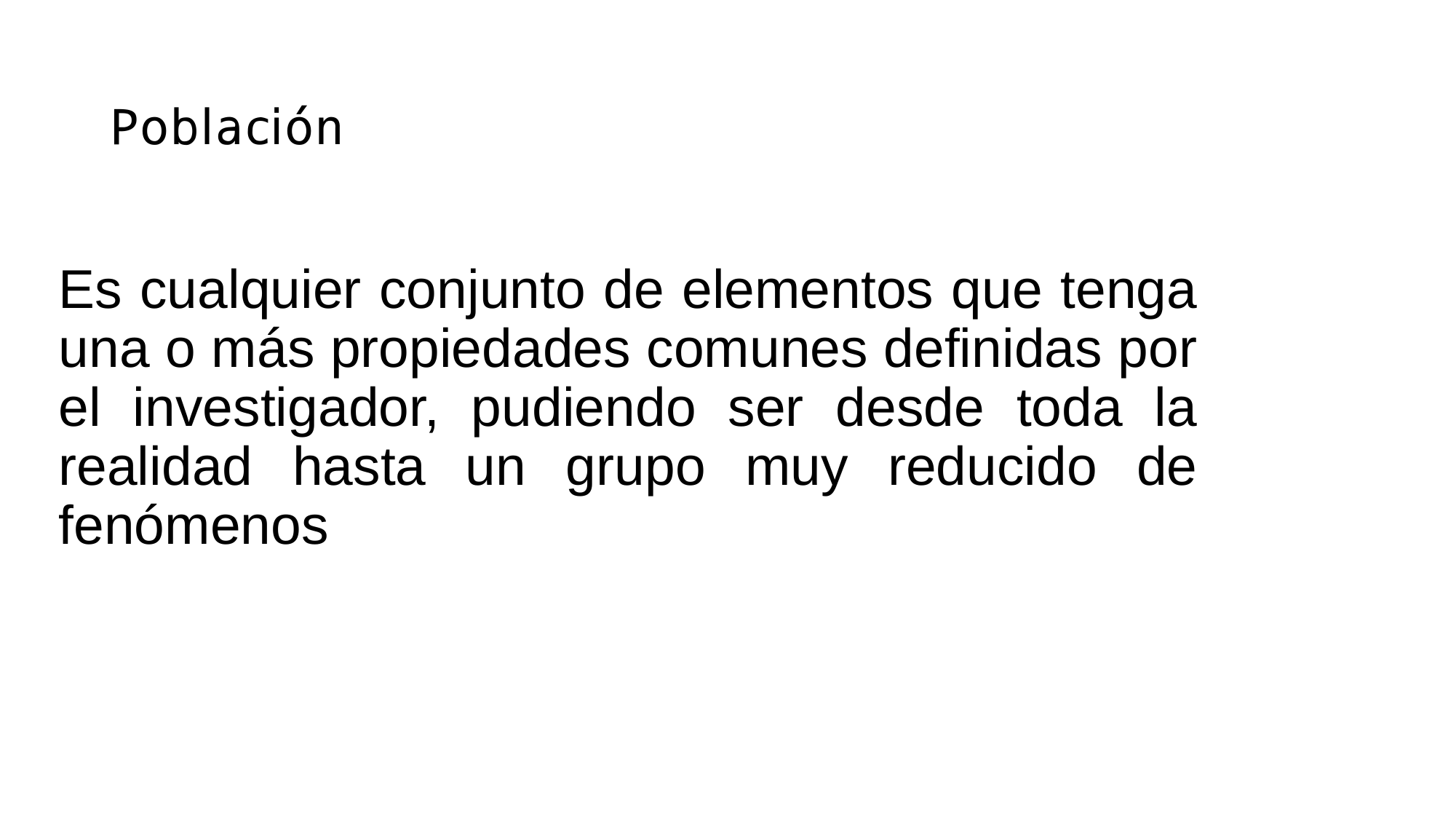

# Población
Es cualquier conjunto de elementos que tenga una o más propiedades comunes definidas por el investigador, pudiendo ser desde toda la realidad hasta un grupo muy reducido de fenómenos